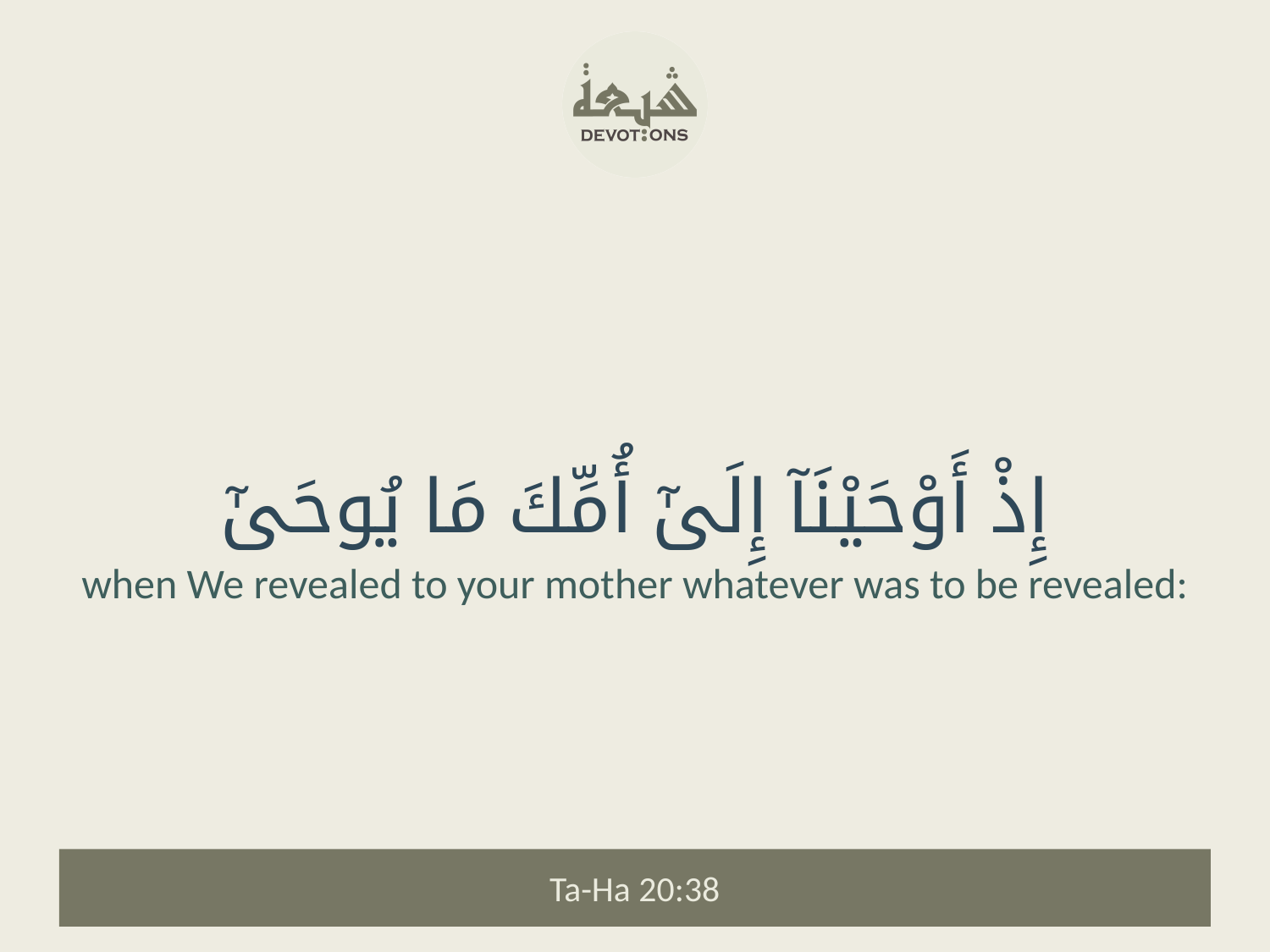

إِذْ أَوْحَيْنَآ إِلَىٰٓ أُمِّكَ مَا يُوحَىٰٓ
when We revealed to your mother whatever was to be revealed:
Ta-Ha 20:38